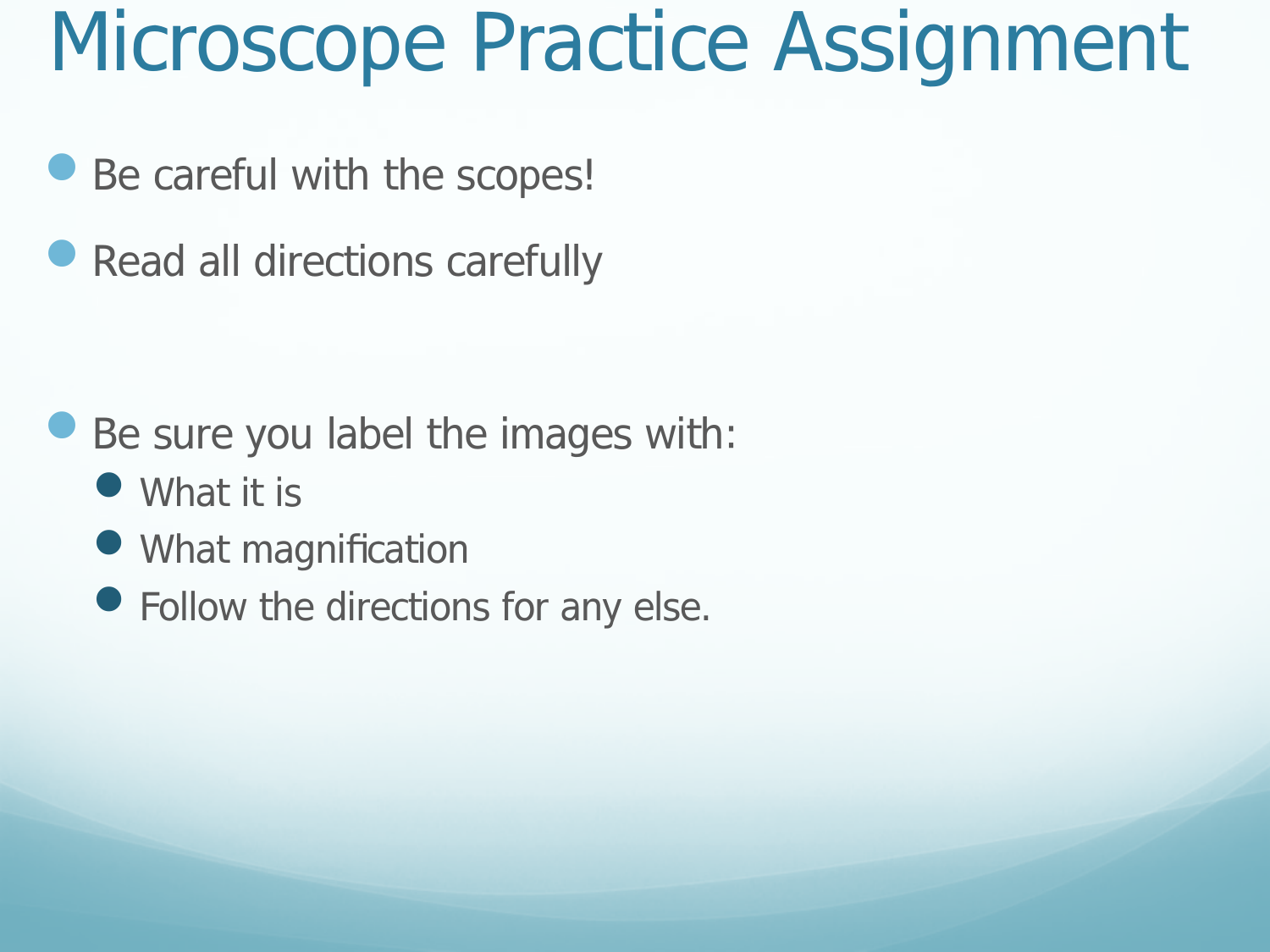

# Microscope Practice Assignment
Be careful with the scopes!
Read all directions carefully

Be sure you label the images with:
What it is
What magnification
Follow the directions for any else.